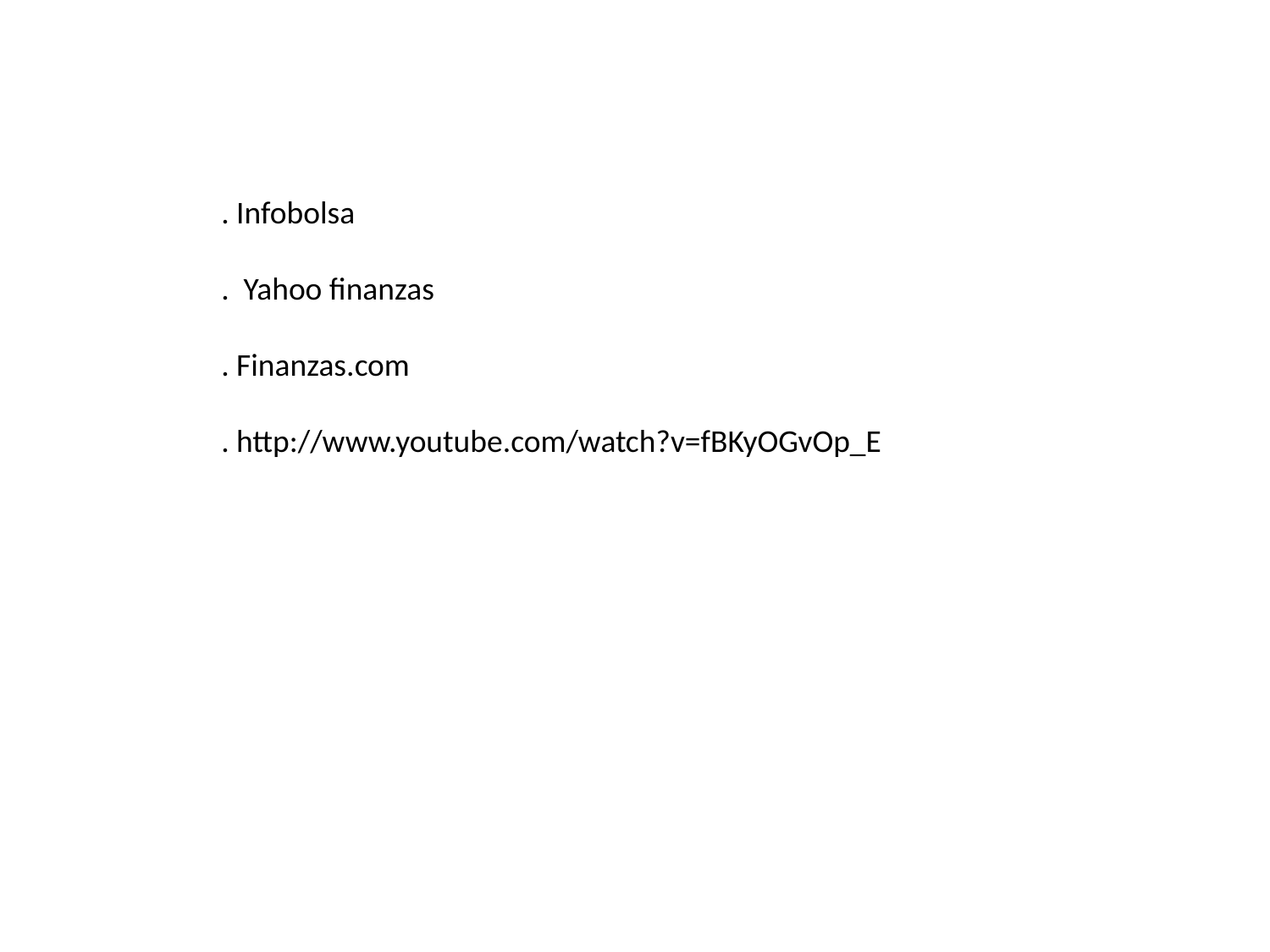

. Infobolsa

.  Yahoo finanzas

. Finanzas.com

. http://www.youtube.com/watch?v=fBKyOGvOp_E